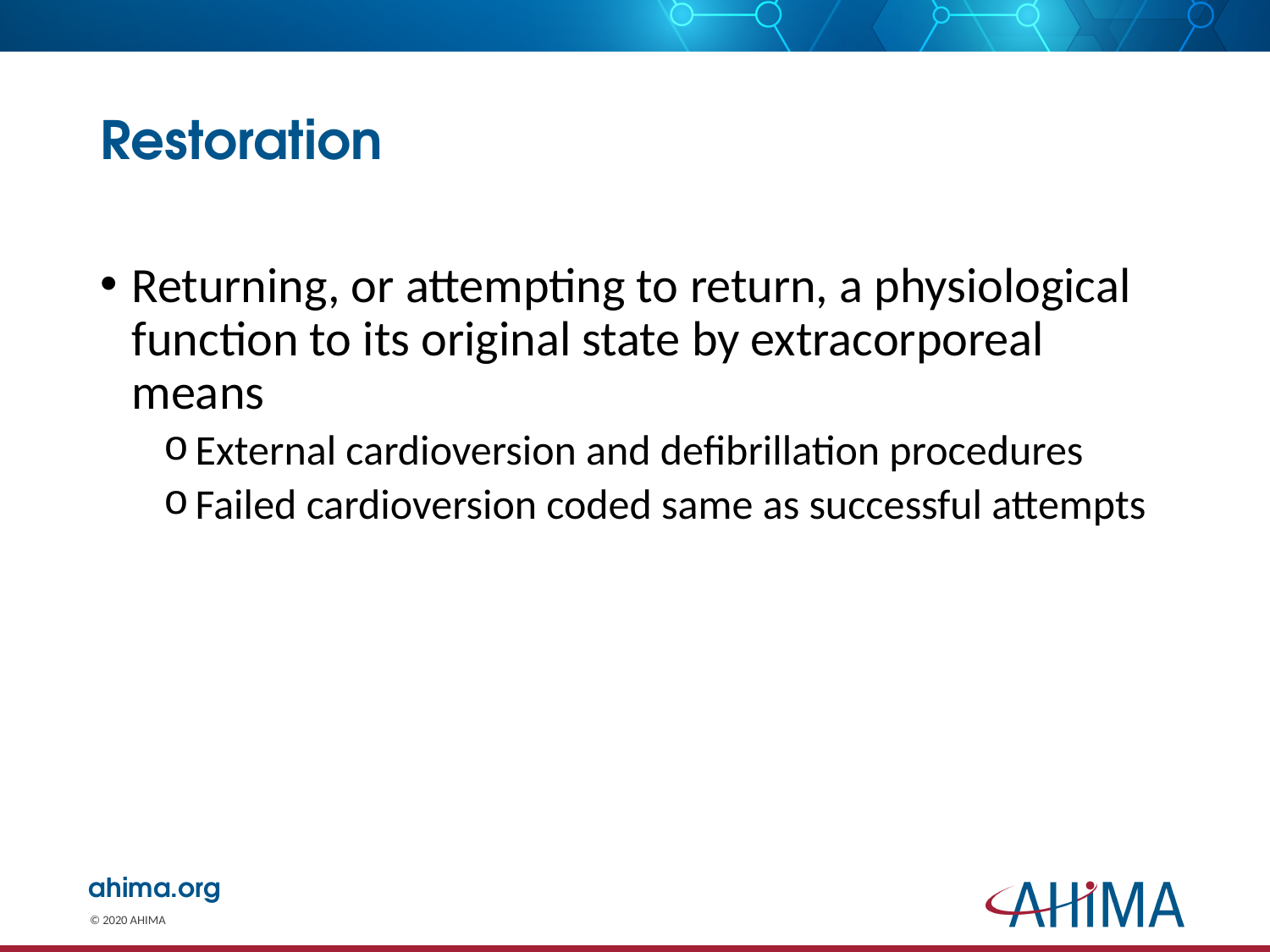

# Restoration
Returning, or attempting to return, a physiological function to its original state by extracorporeal means
External cardioversion and defibrillation procedures
Failed cardioversion coded same as successful attempts